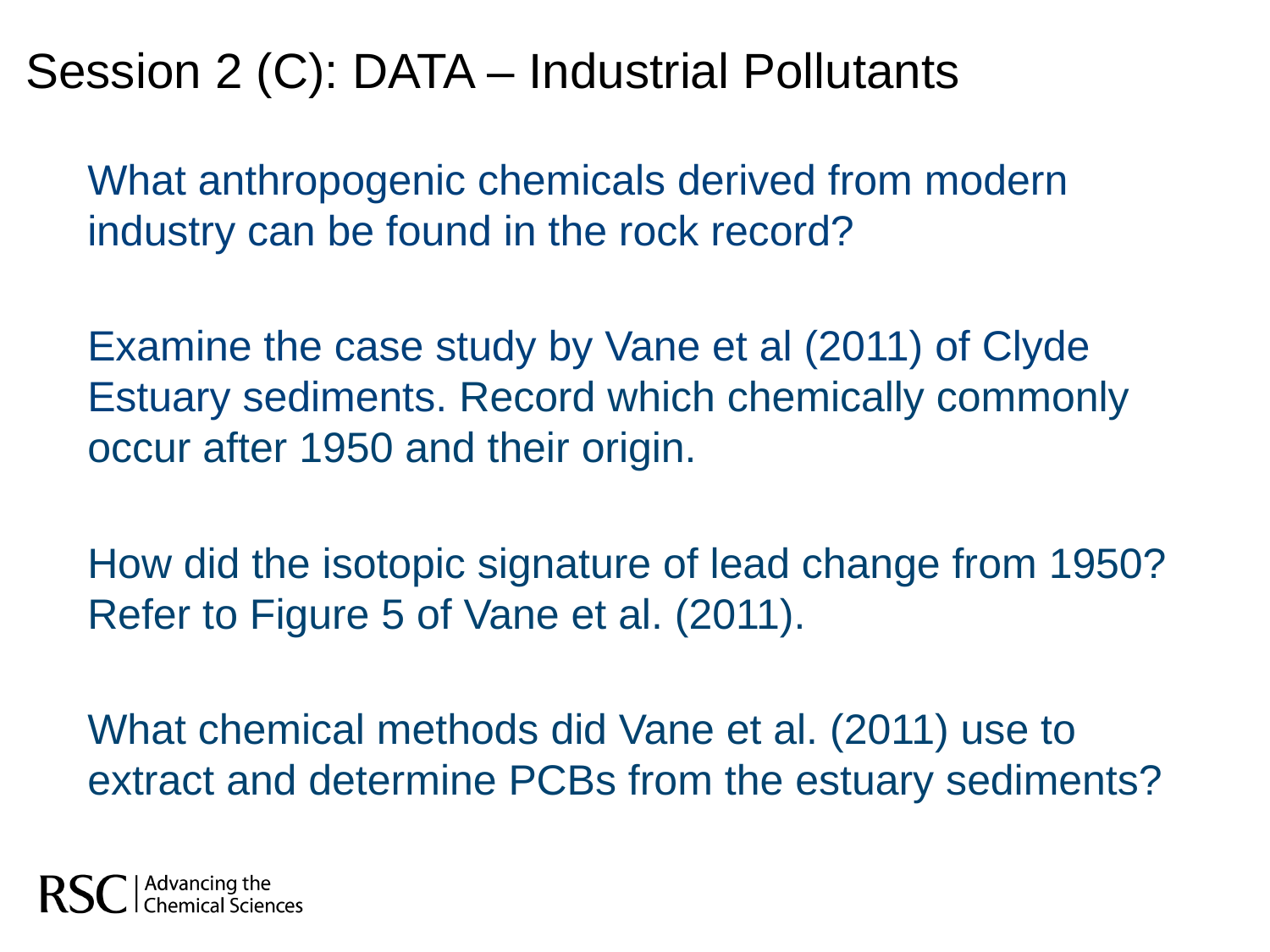

Session 2 (C): DATA – Industrial Pollutants
What anthropogenic chemicals derived from modern industry can be found in the rock record?

Examine the case study by Vane et al (2011) of Clyde Estuary sediments. Record which chemically commonly occur after 1950 and their origin.

How did the isotopic signature of lead change from 1950? Refer to Figure 5 of Vane et al. (2011).

What chemical methods did Vane et al. (2011) use to extract and determine PCBs from the estuary sediments?